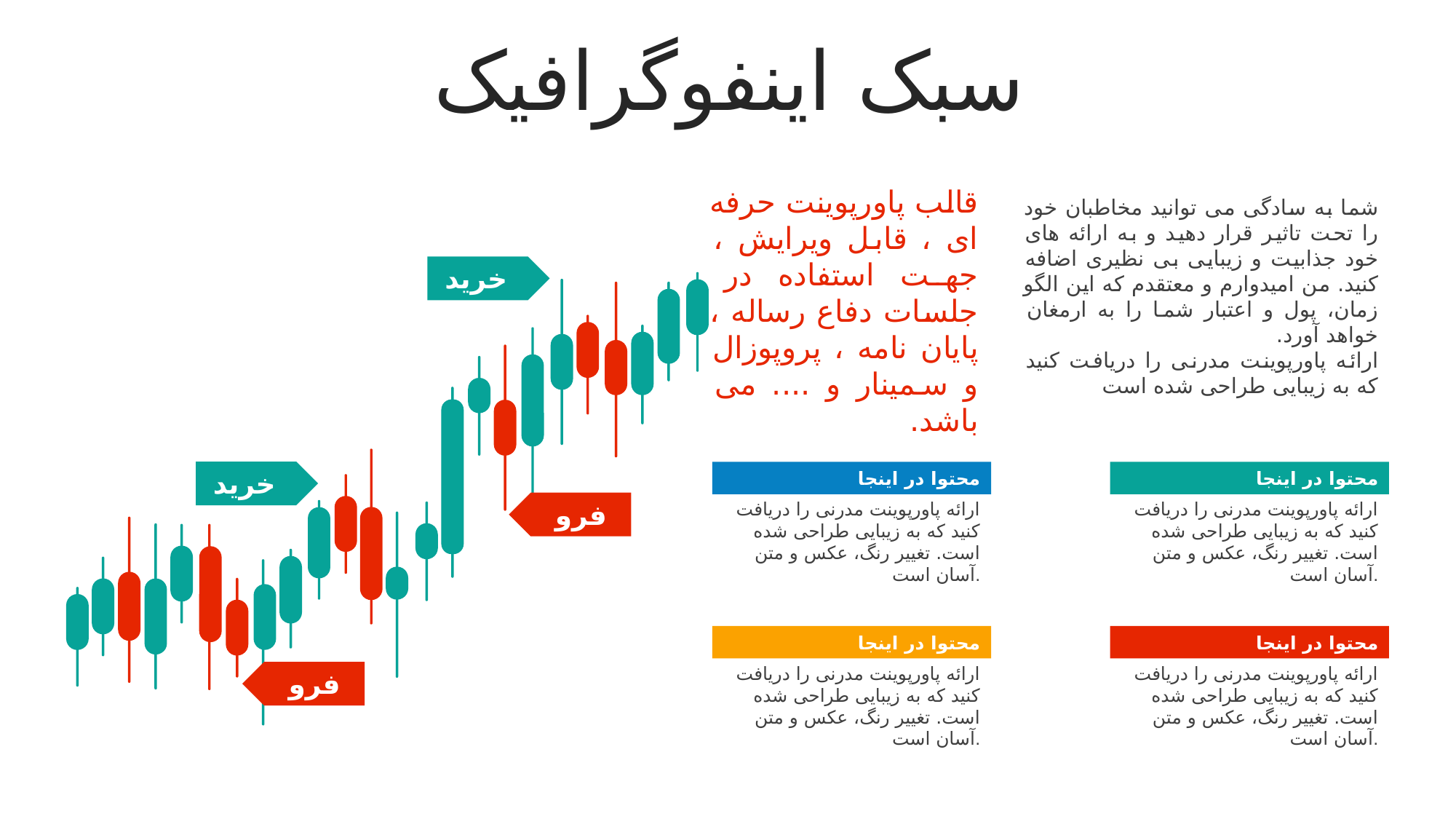

سبک اینفوگرافیک
شما به سادگی می توانید مخاطبان خود را تحت تاثیر قرار دهید و به ارائه های خود جذابیت و زیبایی بی نظیری اضافه کنید. من امیدوارم و معتقدم که این الگو زمان، پول و اعتبار شما را به ارمغان خواهد آورد.
ارائه پاورپوینت مدرنی را دریافت کنید که به زیبایی طراحی شده است
قالب پاورپوينت حرفه ای ، قابل ویرایش ، جهت استفاده در جلسات دفاع رساله ، پایان نامه ، پروپوزال و سمینار و .... می باشد.
خرید

خرید

محتوا در اینجا
ارائه پاورپوینت مدرنی را دریافت کنید که به زیبایی طراحی شده است. تغییر رنگ، عکس و متن آسان است.
محتوا در اینجا
ارائه پاورپوینت مدرنی را دریافت کنید که به زیبایی طراحی شده است. تغییر رنگ، عکس و متن آسان است.
فروش

محتوا در اینجا
ارائه پاورپوینت مدرنی را دریافت کنید که به زیبایی طراحی شده است. تغییر رنگ، عکس و متن آسان است.
محتوا در اینجا
ارائه پاورپوینت مدرنی را دریافت کنید که به زیبایی طراحی شده است. تغییر رنگ، عکس و متن آسان است.
فروش